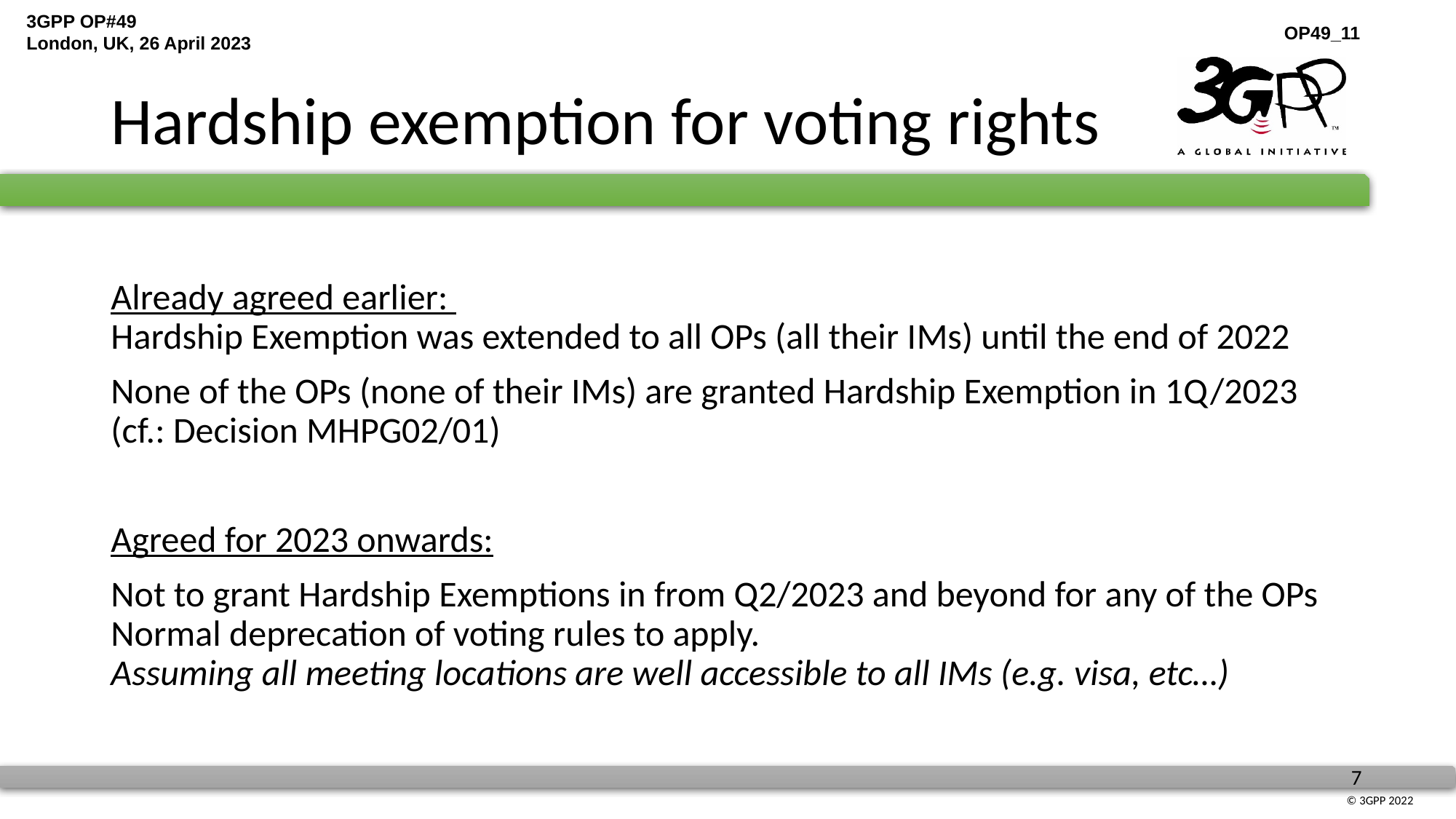

# Hardship exemption for voting rights

Already agreed earlier:
Hardship Exemption was extended to all OPs (all their IMs) until the end of 2022
None of the OPs (none of their IMs) are granted Hardship Exemption in 1Q/2023
(cf.: Decision MHPG02/01)

Agreed for 2023 onwards:
Not to grant Hardship Exemptions in from Q2/2023 and beyond for any of the OPs
Normal deprecation of voting rules to apply.
Assuming all meeting locations are well accessible to all IMs (e.g. visa, etc…)